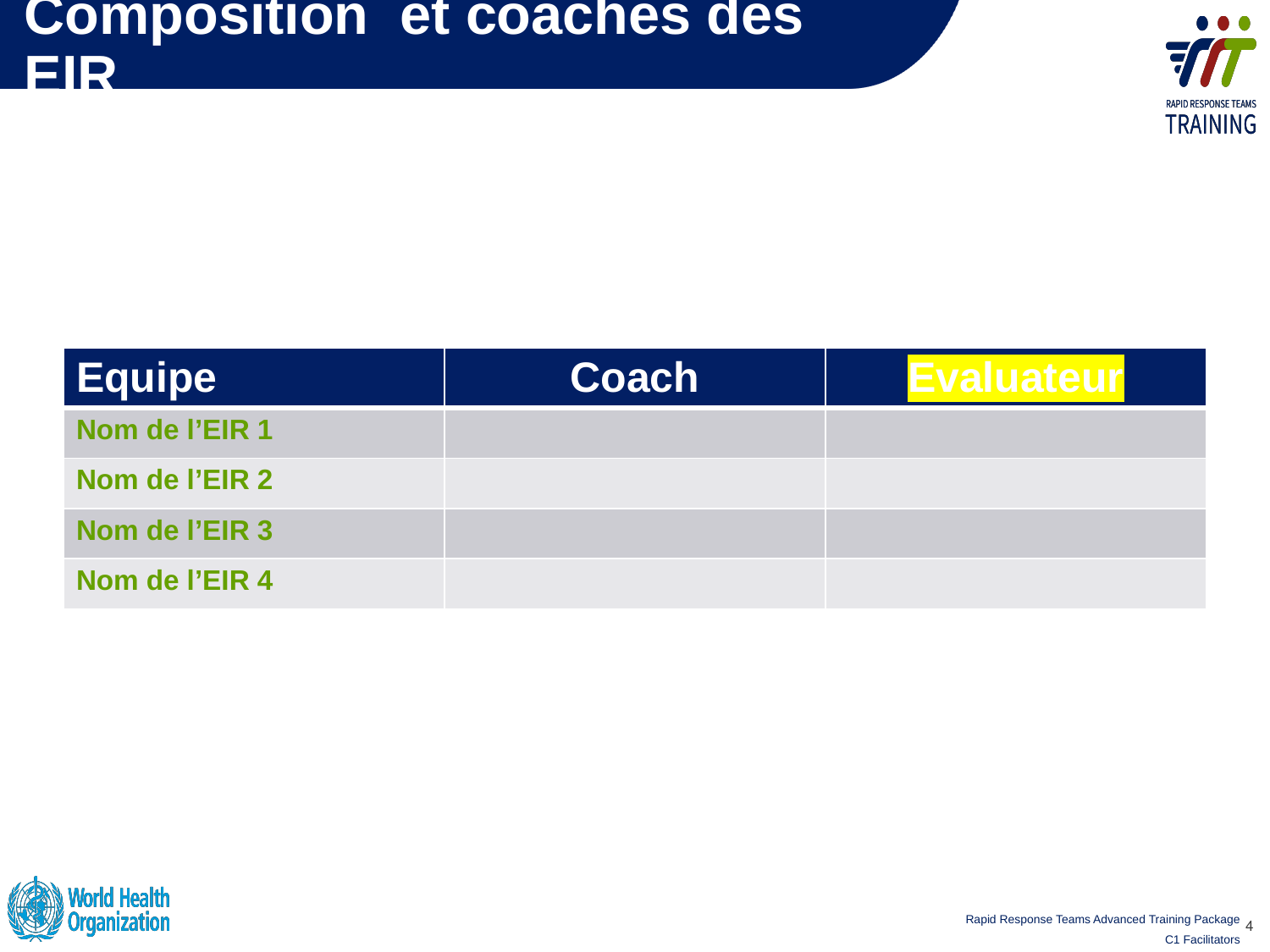

# Composition  et coaches des EIR
| Equipe | Coach​ | Evaluateur​ |
| --- | --- | --- |
| Nom de l’EIR 1 |  | ​ |
| Nom de l’EIR 2 |  | ​ |
| Nom de l’EIR 3 |  | ​ |
| Nom de l’EIR 4 |  | ​ |